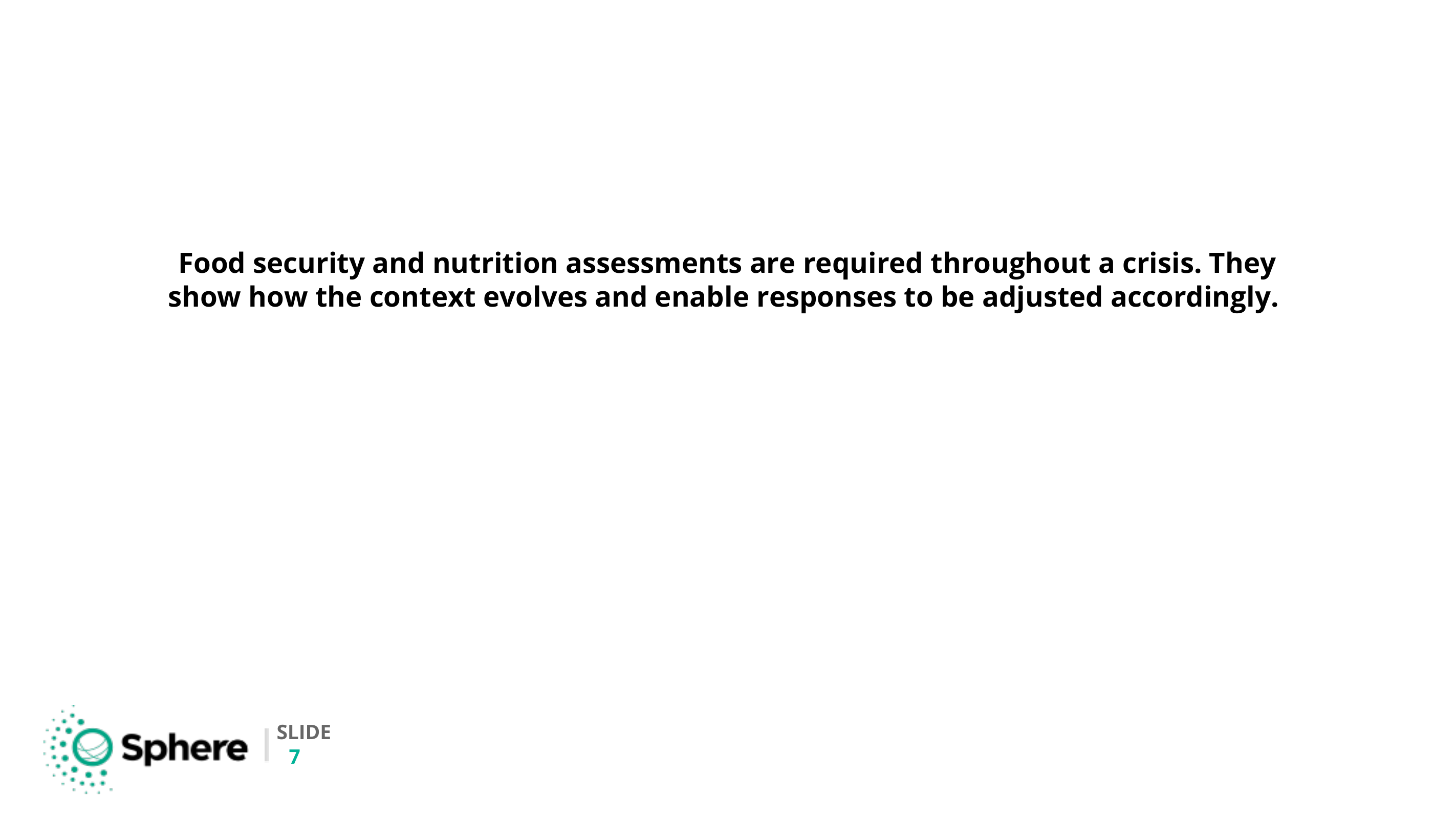

# Food security and nutrition assessments are required throughout a crisis. They show how the context evolves and enable responses to be adjusted accordingly.
7